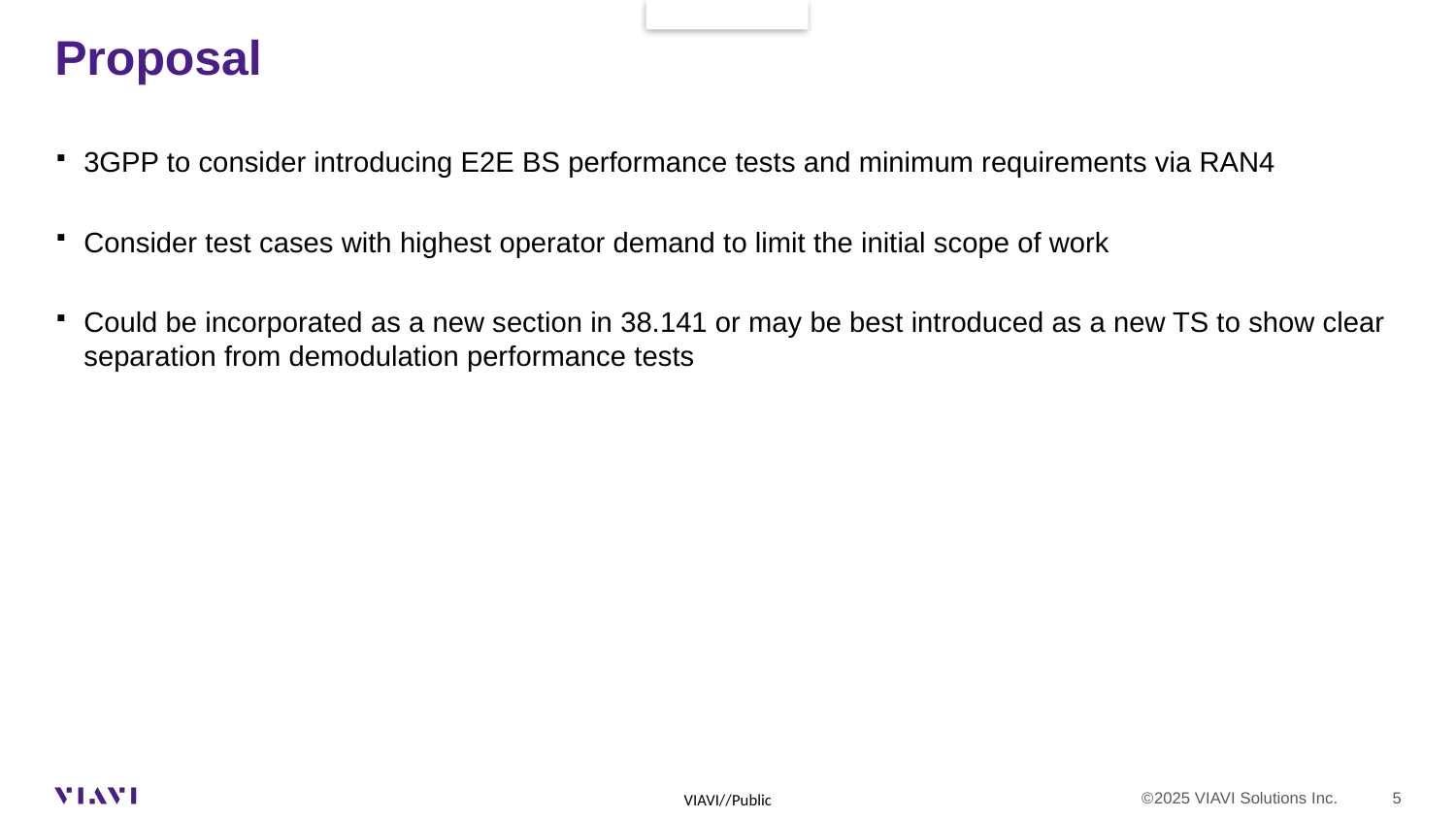

# Proposal

3GPP to consider introducing E2E BS performance tests and minimum requirements via RAN4

Consider test cases with highest operator demand to limit the initial scope of work

Could be incorporated as a new section in 38.141 or may be best introduced as a new TS to show clear separation from demodulation performance tests